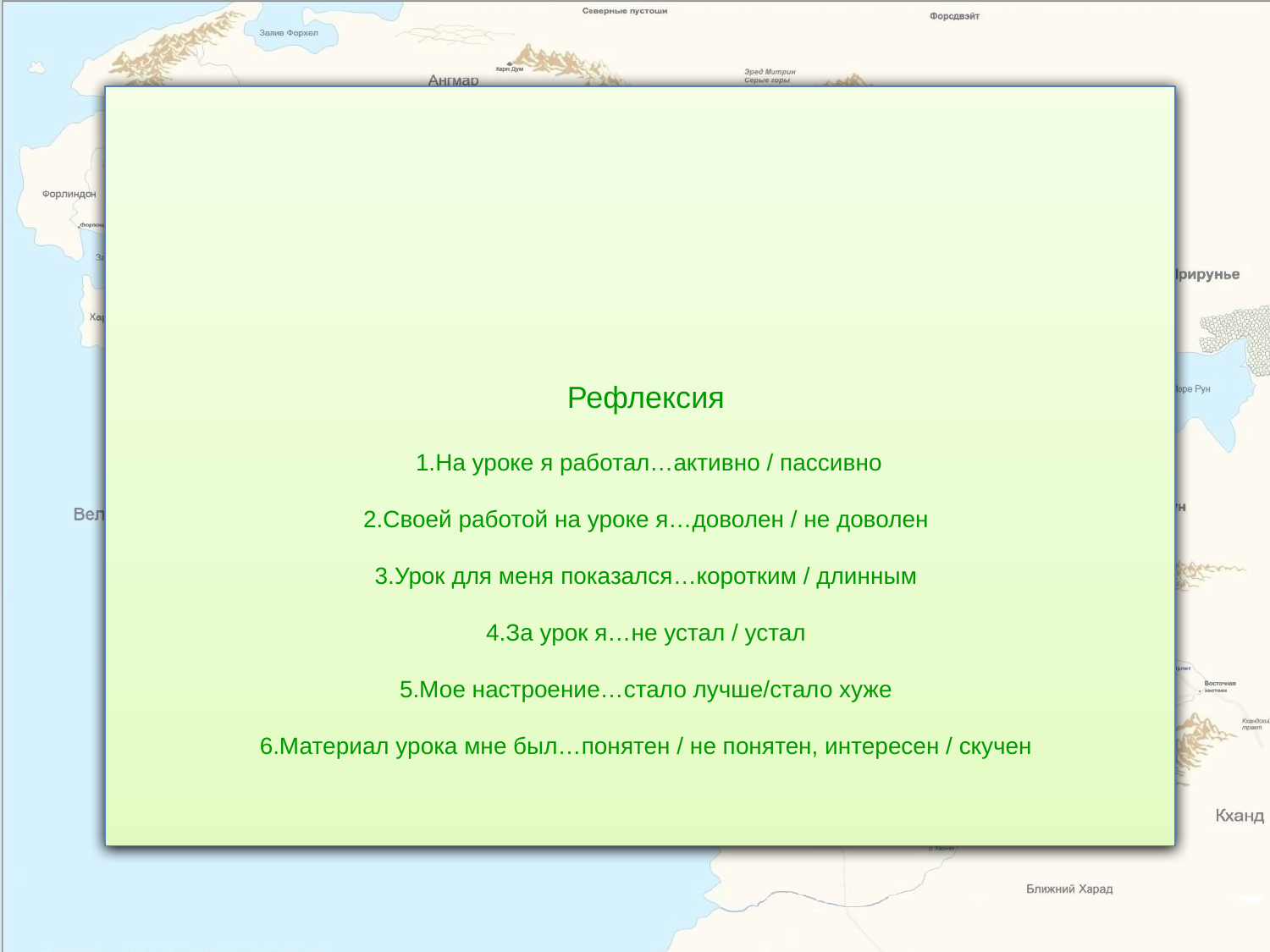

Рефлексия

 1.На уроке я работал…активно / пассивно

2.Своей работой на уроке я…доволен / не доволен

3.Урок для меня показался…коротким / длинным

4.За урок я…не устал / устал

5.Мое настроение…стало лучше/стало хуже

6.Материал урока мне был…понятен / не понятен, интересен / скучен